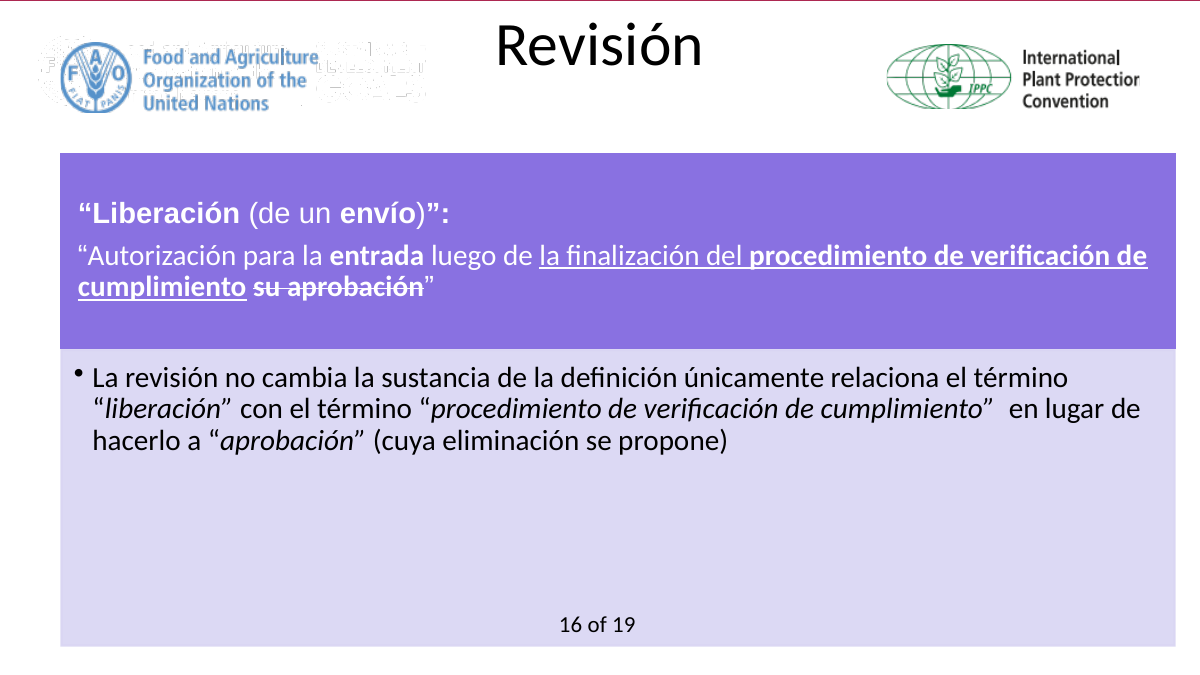

Revisión
“Liberación (de un envío)”:
“Autorización para la entrada luego de la finalización del procedimiento de verificación de cumplimiento su aprobación”
La revisión no cambia la sustancia de la definición únicamente relaciona el término “liberación” con el término “procedimiento de verificación de cumplimiento”  en lugar de hacerlo a “aprobación” (cuya eliminación se propone)
16 of 19